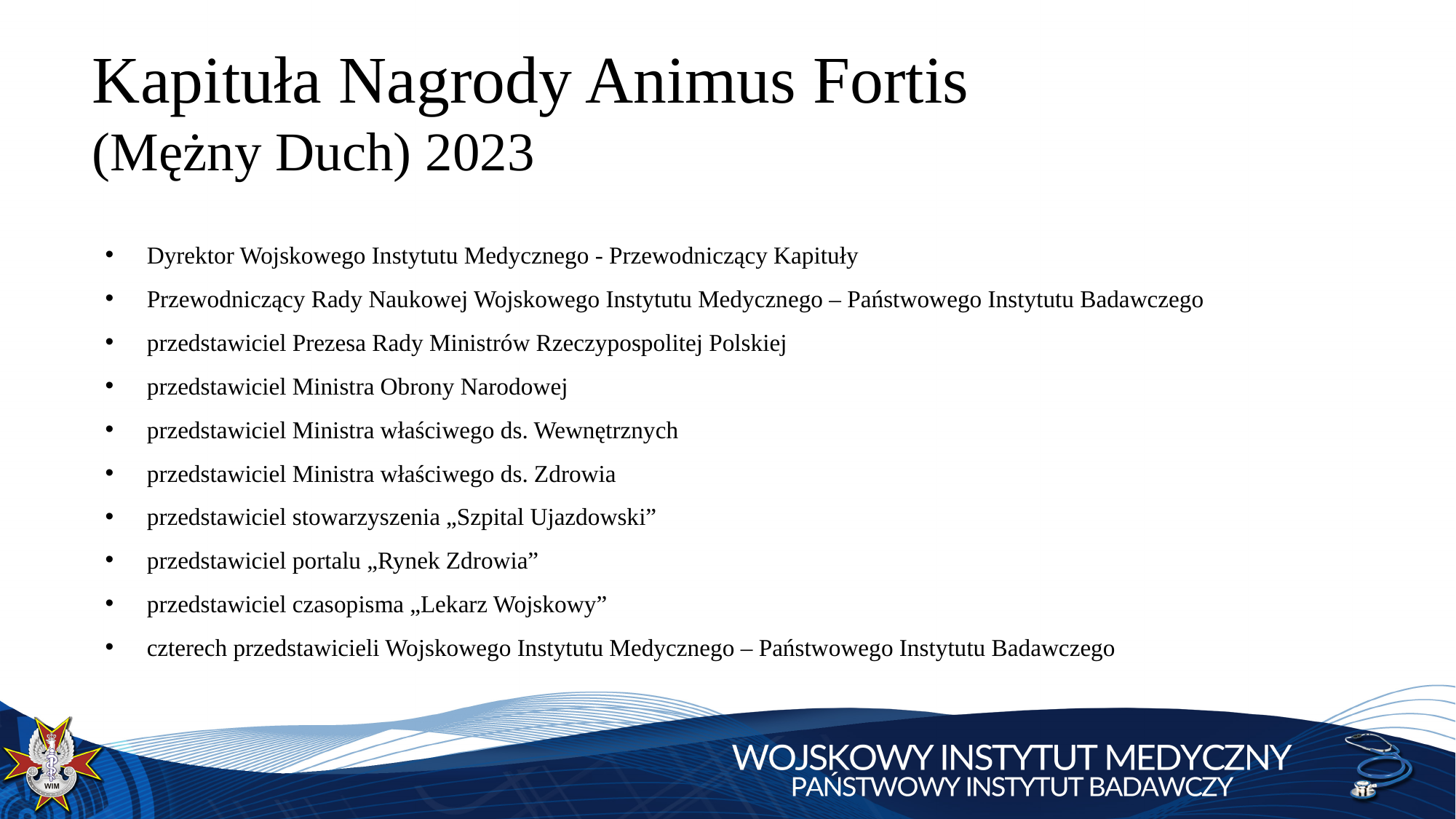

Kapituła Nagrody Animus Fortis
(Mężny Duch) 2023
Dyrektor Wojskowego Instytutu Medycznego - Przewodniczący Kapituły
Przewodniczący Rady Naukowej Wojskowego Instytutu Medycznego – Państwowego Instytutu Badawczego
przedstawiciel Prezesa Rady Ministrów Rzeczypospolitej Polskiej
przedstawiciel Ministra Obrony Narodowej
przedstawiciel Ministra właściwego ds. Wewnętrznych
przedstawiciel Ministra właściwego ds. Zdrowia
przedstawiciel stowarzyszenia „Szpital Ujazdowski”
przedstawiciel portalu „Rynek Zdrowia”
przedstawiciel czasopisma „Lekarz Wojskowy”
czterech przedstawicieli Wojskowego Instytutu Medycznego – Państwowego Instytutu Badawczego